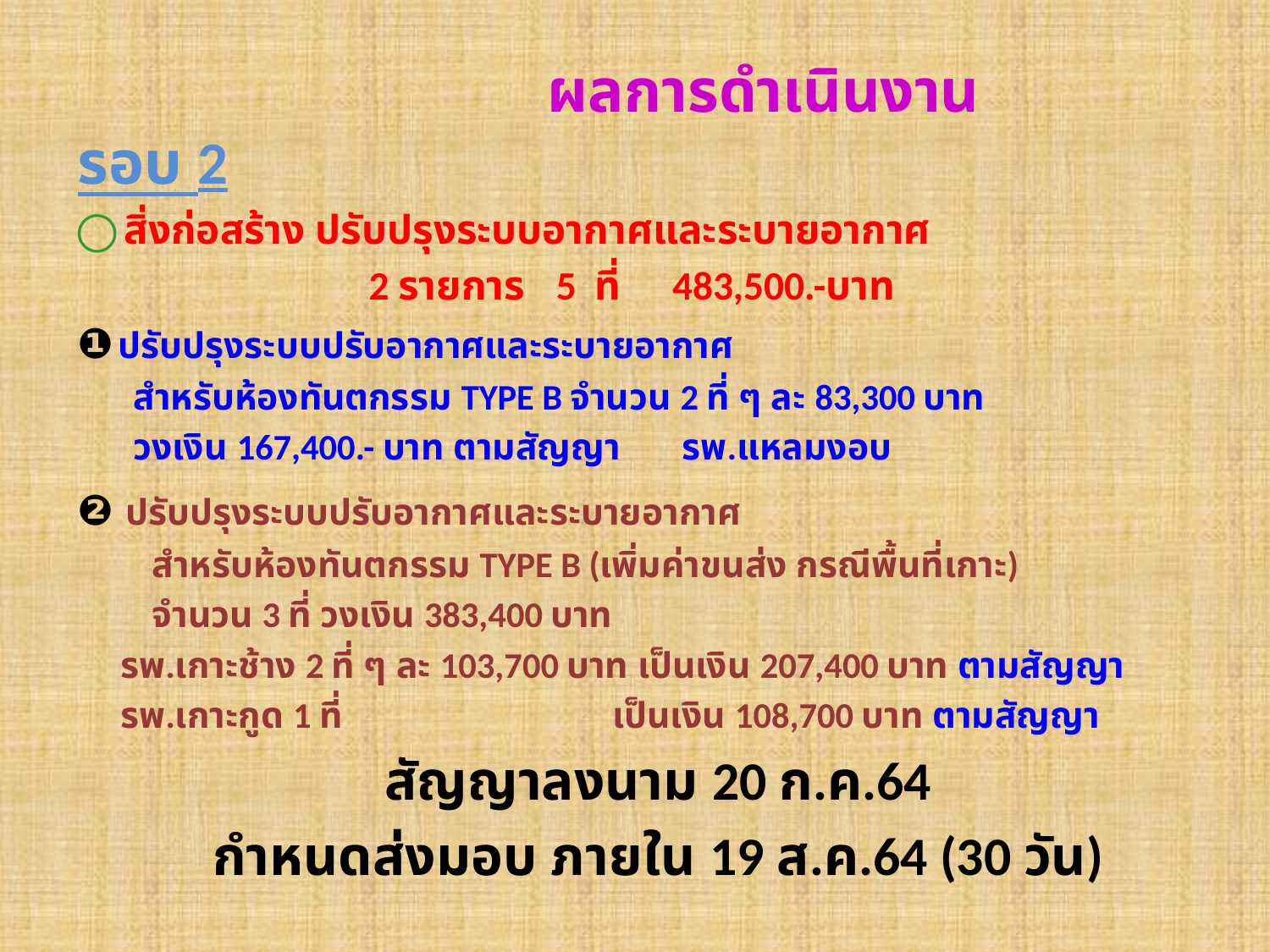

ผลการดำเนินงาน             รอบ 2
⃝ สิ่งก่อสร้าง ปรับปรุงระบบอากาศและระบายอากาศ
                                2 รายการ   5  ที่     483,500.-บาท
❶ ปรับปรุงระบบปรับอากาศและระบายอากาศ
      สำหรับห้องทันตกรรม TYPE B จำนวน 2 ที่ ๆ ละ 83,300 บาท
      วงเงิน 167,400.- บาท ตามสัญญา   	รพ.แหลมงอบ
❷ ปรับปรุงระบบปรับอากาศและระบายอากาศ
        สำหรับห้องทันตกรรม TYPE B (เพิ่มค่าขนส่ง กรณีพื้นที่เกาะ)
        จำนวน 3 ที่ วงเงิน 383,400 บาท
	รพ.เกาะช้าง 2 ที่ ๆ ละ 103,700 บาท เป็นเงิน 207,400 บาท ตามสัญญา
	รพ.เกาะกูด 1 ที่                             เป็นเงิน 108,700 บาท ตามสัญญา
	สัญญาลงนาม 20 ก.ค.64
	กำหนดส่งมอบ ภายใน 19 ส.ค.64 (30 วัน)